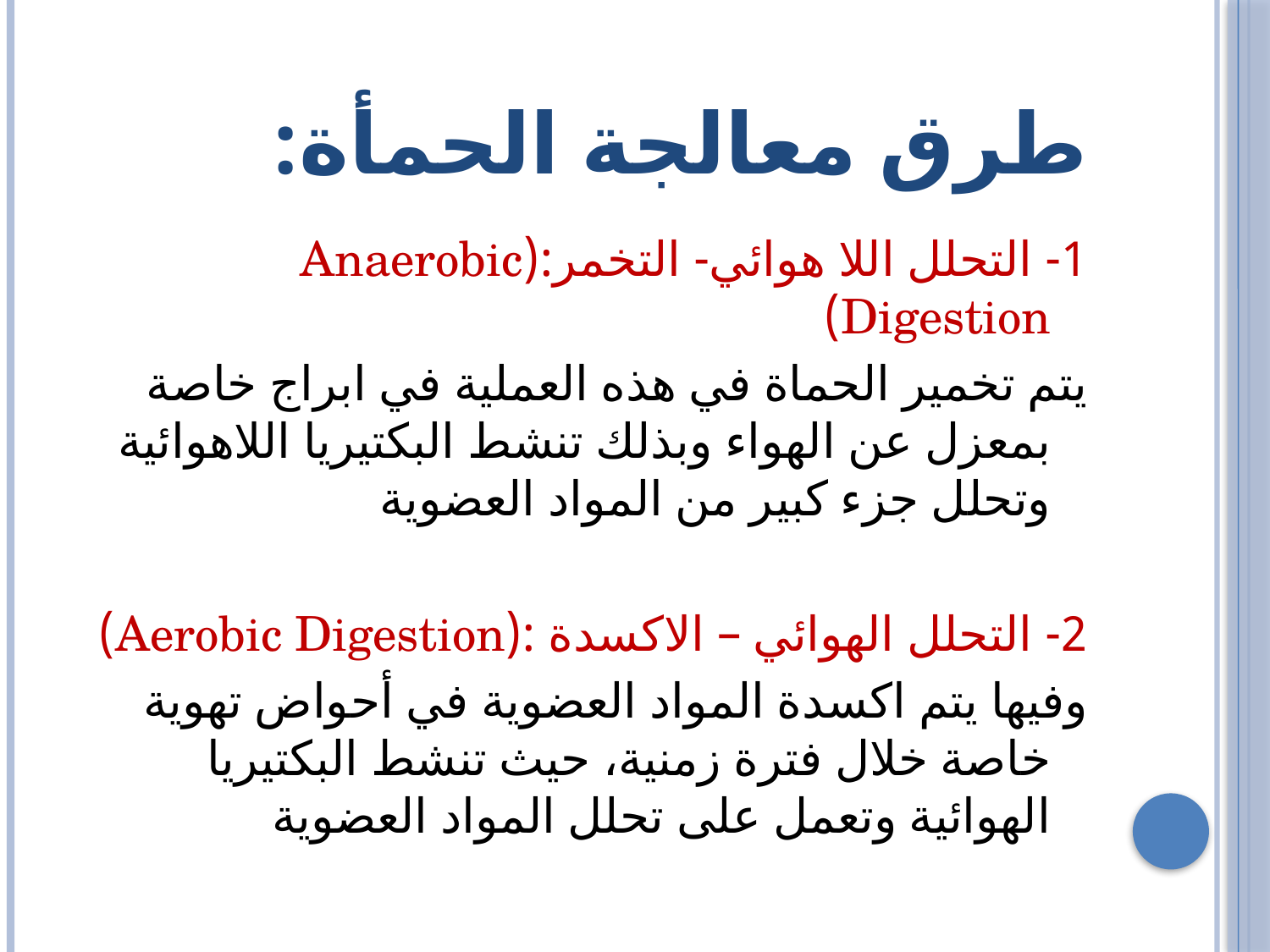

# طرق معالجة الحمأة:
1- التحلل اللا هوائي- التخمر:(Anaerobic Digestion)
يتم تخمير الحماة في هذه العملية في ابراج خاصة بمعزل عن الهواء وبذلك تنشط البكتيريا اللاهوائية وتحلل جزء كبير من المواد العضوية

2- التحلل الهوائي – الاكسدة :(Aerobic Digestion)
وفيها يتم اكسدة المواد العضوية في أحواض تهوية خاصة خلال فترة زمنية، حيث تنشط البكتيريا الهوائية وتعمل على تحلل المواد العضوية